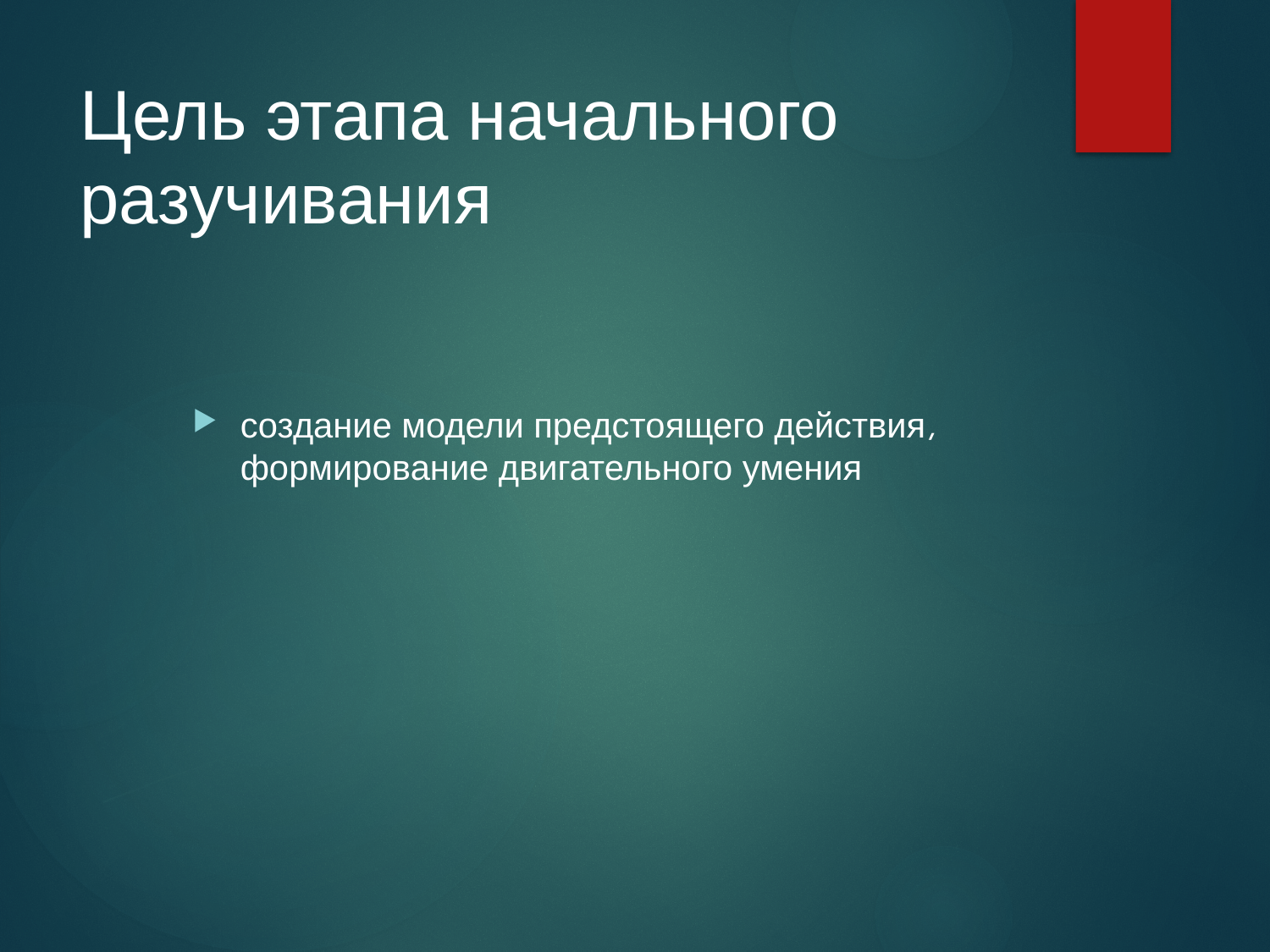

# Цель этапа начального разучивания
создание модели предстоящего действия, формирование двигательного умения